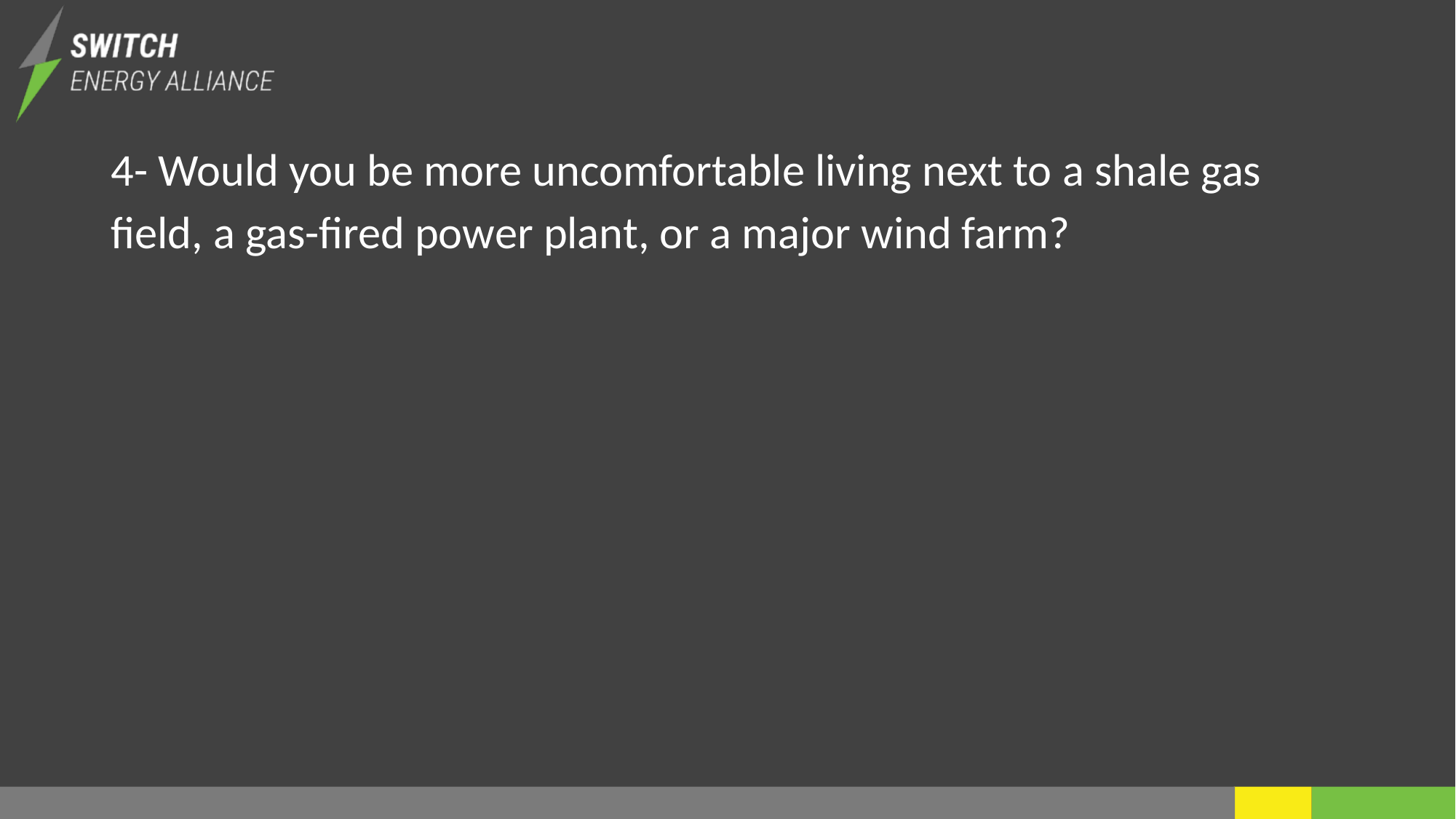

4- Would you be more uncomfortable living next to a shale gas field, a gas-fired power plant, or a major wind farm?